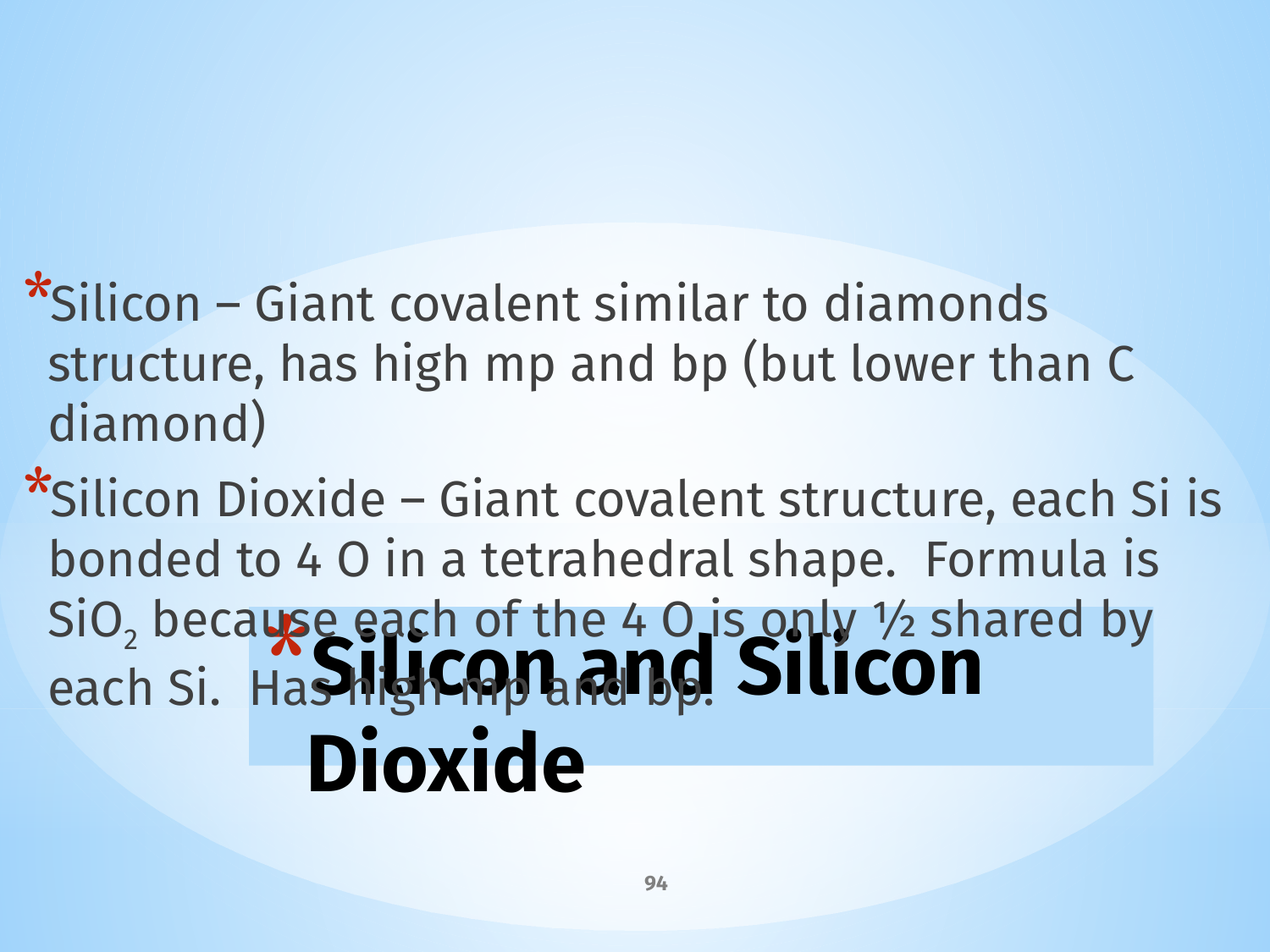

Silicon – Giant covalent similar to diamonds structure, has high mp and bp (but lower than C diamond)
Silicon Dioxide – Giant covalent structure, each Si is bonded to 4 O in a tetrahedral shape.  Formula is SiO2 because each of the 4 O is only ½ shared by each Si.  Has high mp and bp.
# Silicon and Silicon Dioxide
94